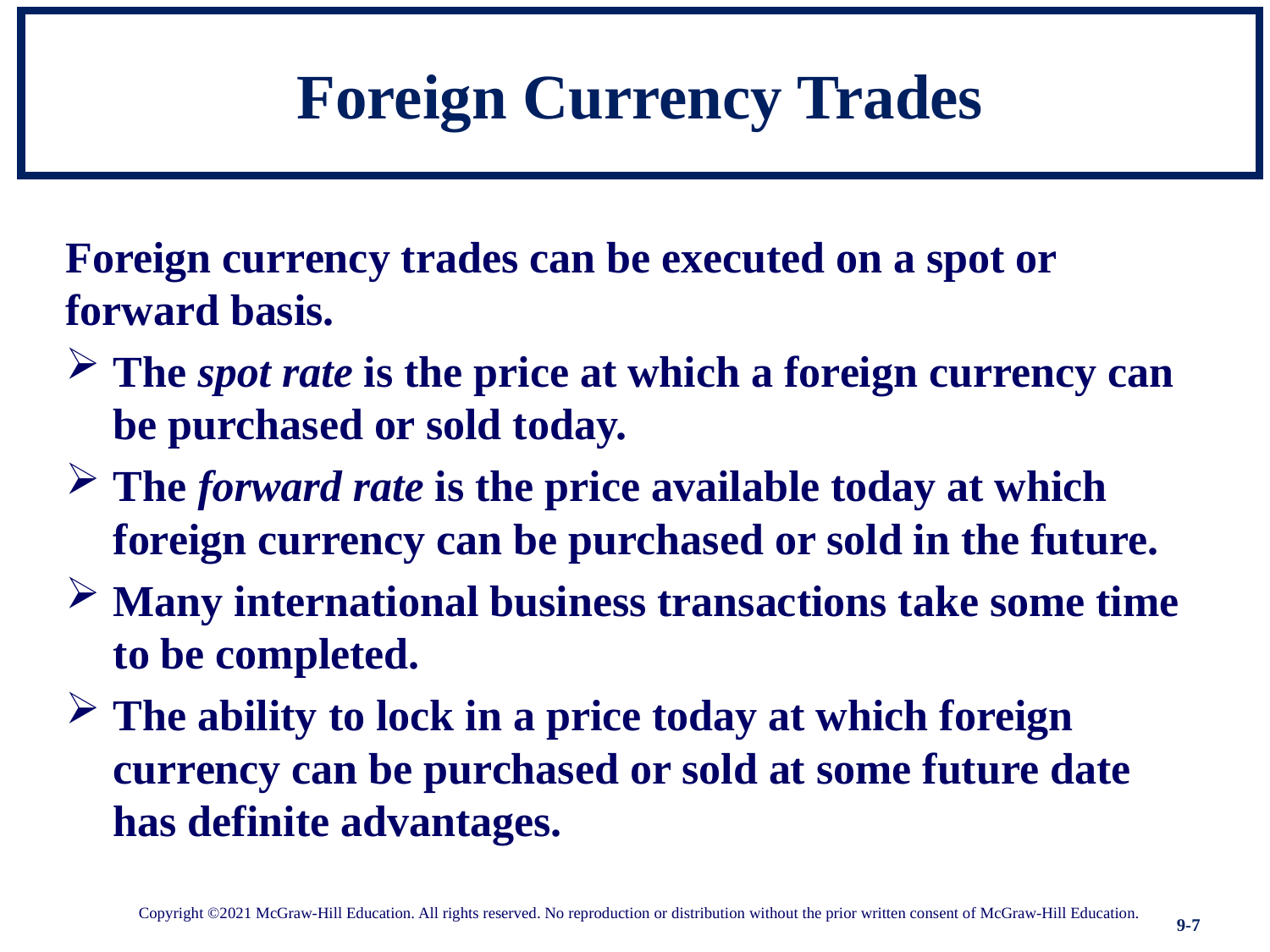

# Foreign Currency Trades
Foreign currency trades can be executed on a spot or forward basis.
The spot rate is the price at which a foreign currency can be purchased or sold today.
The forward rate is the price available today at which foreign currency can be purchased or sold in the future.
Many international business transactions take some time to be completed.
The ability to lock in a price today at which foreign currency can be purchased or sold at some future date has definite advantages.
Copyright ©2021 McGraw-Hill Education. All rights reserved. No reproduction or distribution without the prior written consent of McGraw-Hill Education.
9-7